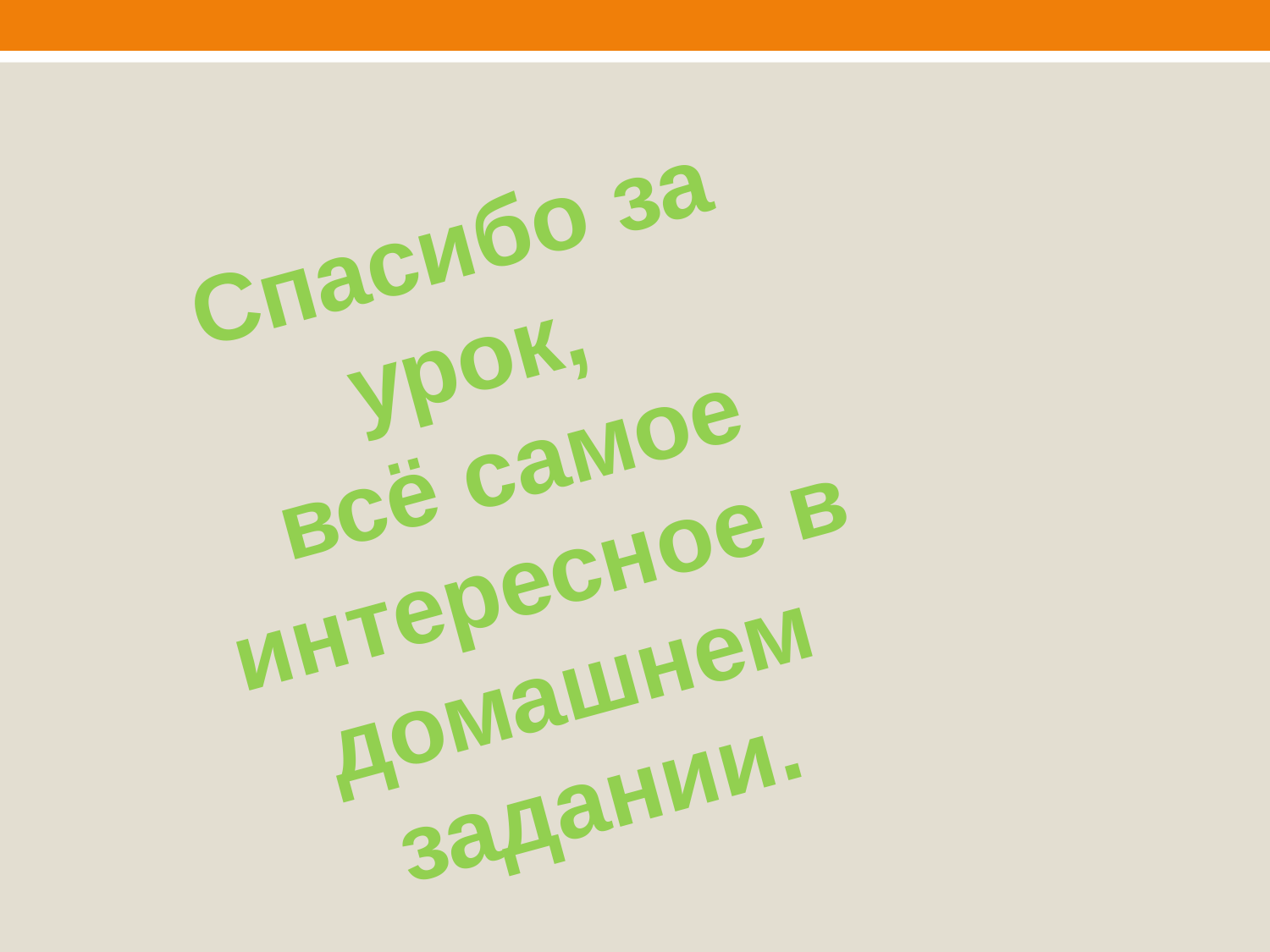

#
Спасибо за урок,
всё самое интересное в домашнем задании.